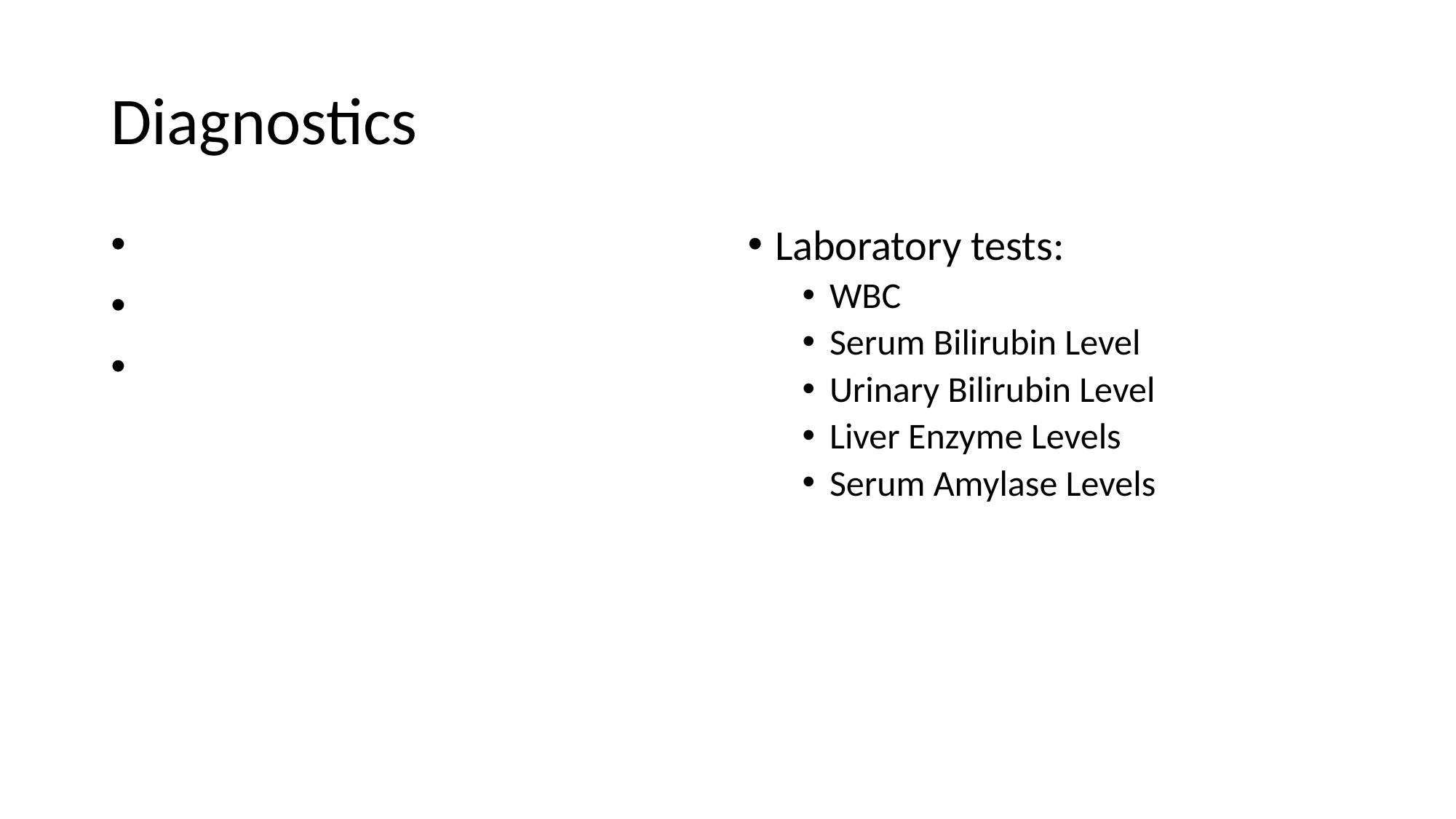

# Diagnostics

Laboratory tests:
WBC
Serum Bilirubin Level
Urinary Bilirubin Level
Liver Enzyme Levels
Serum Amylase Levels